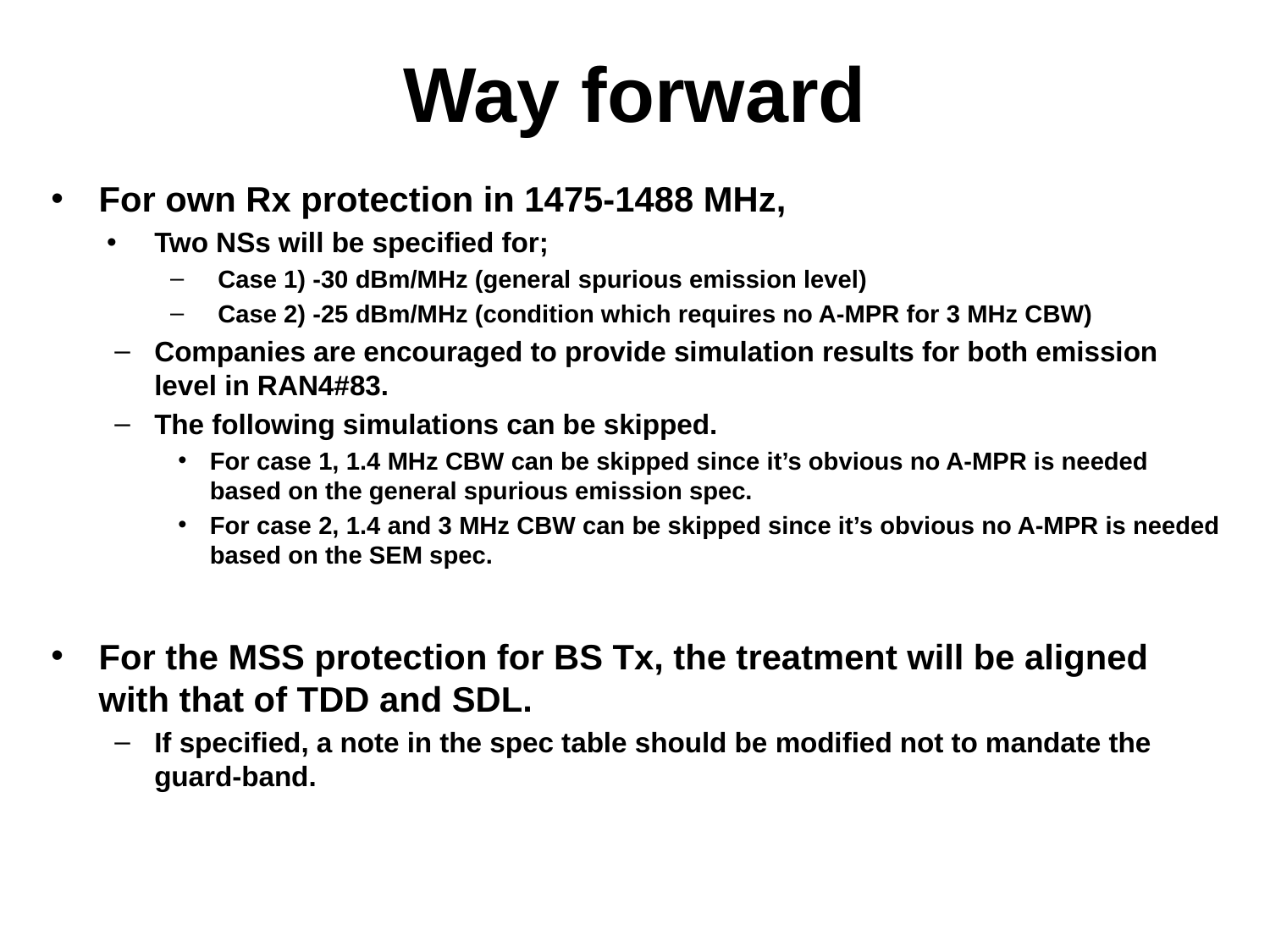

# Way forward
For own Rx protection in 1475-1488 MHz,
Two NSs will be specified for;
Case 1) -30 dBm/MHz (general spurious emission level)
Case 2) -25 dBm/MHz (condition which requires no A-MPR for 3 MHz CBW)
Companies are encouraged to provide simulation results for both emission level in RAN4#83.
The following simulations can be skipped.
For case 1, 1.4 MHz CBW can be skipped since it’s obvious no A-MPR is needed based on the general spurious emission spec.
For case 2, 1.4 and 3 MHz CBW can be skipped since it’s obvious no A-MPR is needed based on the SEM spec.

For the MSS protection for BS Tx, the treatment will be aligned with that of TDD and SDL.
If specified, a note in the spec table should be modified not to mandate the guard-band.